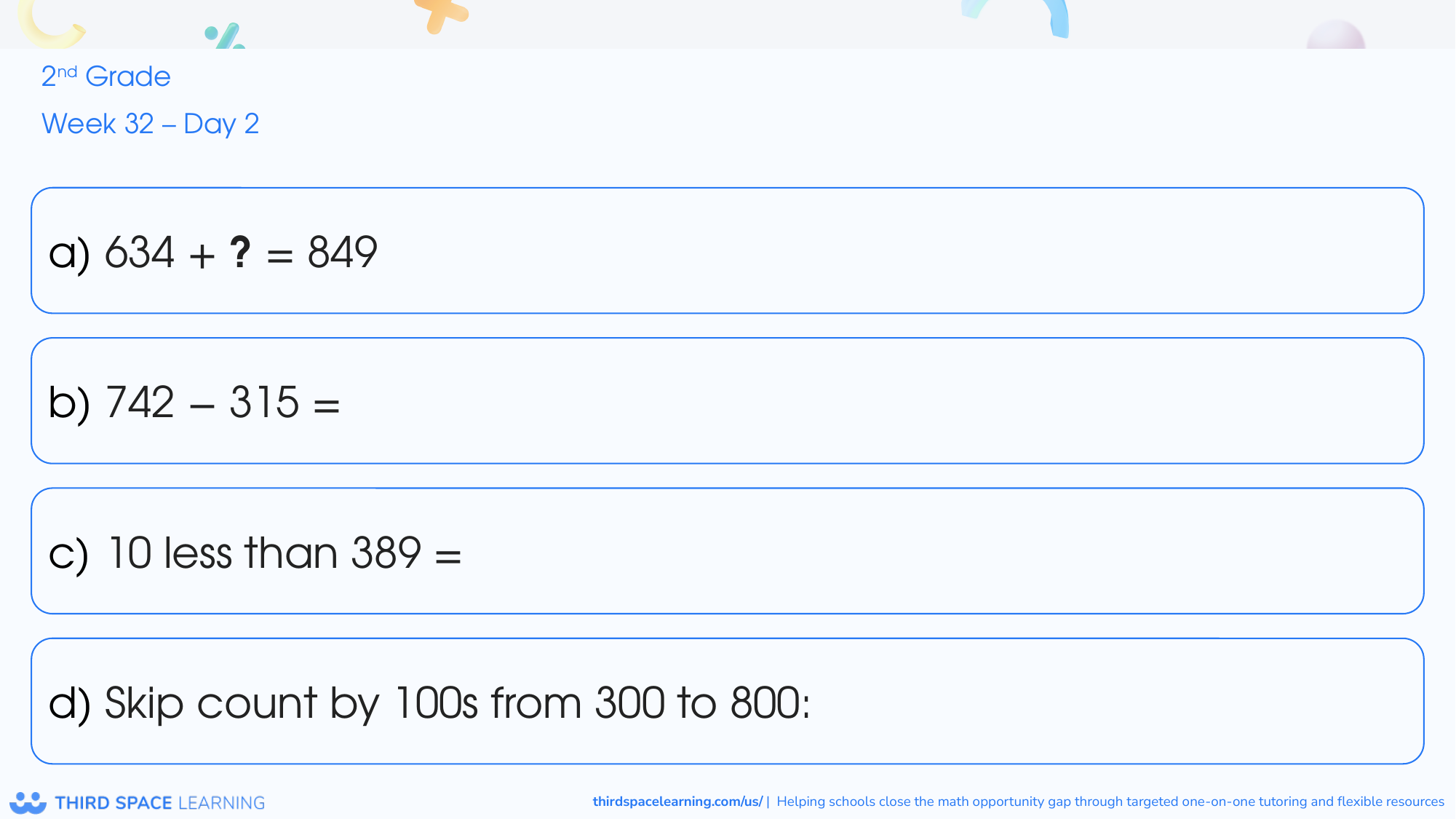

2nd Grade
Week 32 – Day 2
634 + ? = 849
742 − 315 =
10 less than 389 =
Skip count by 100s from 300 to 800: